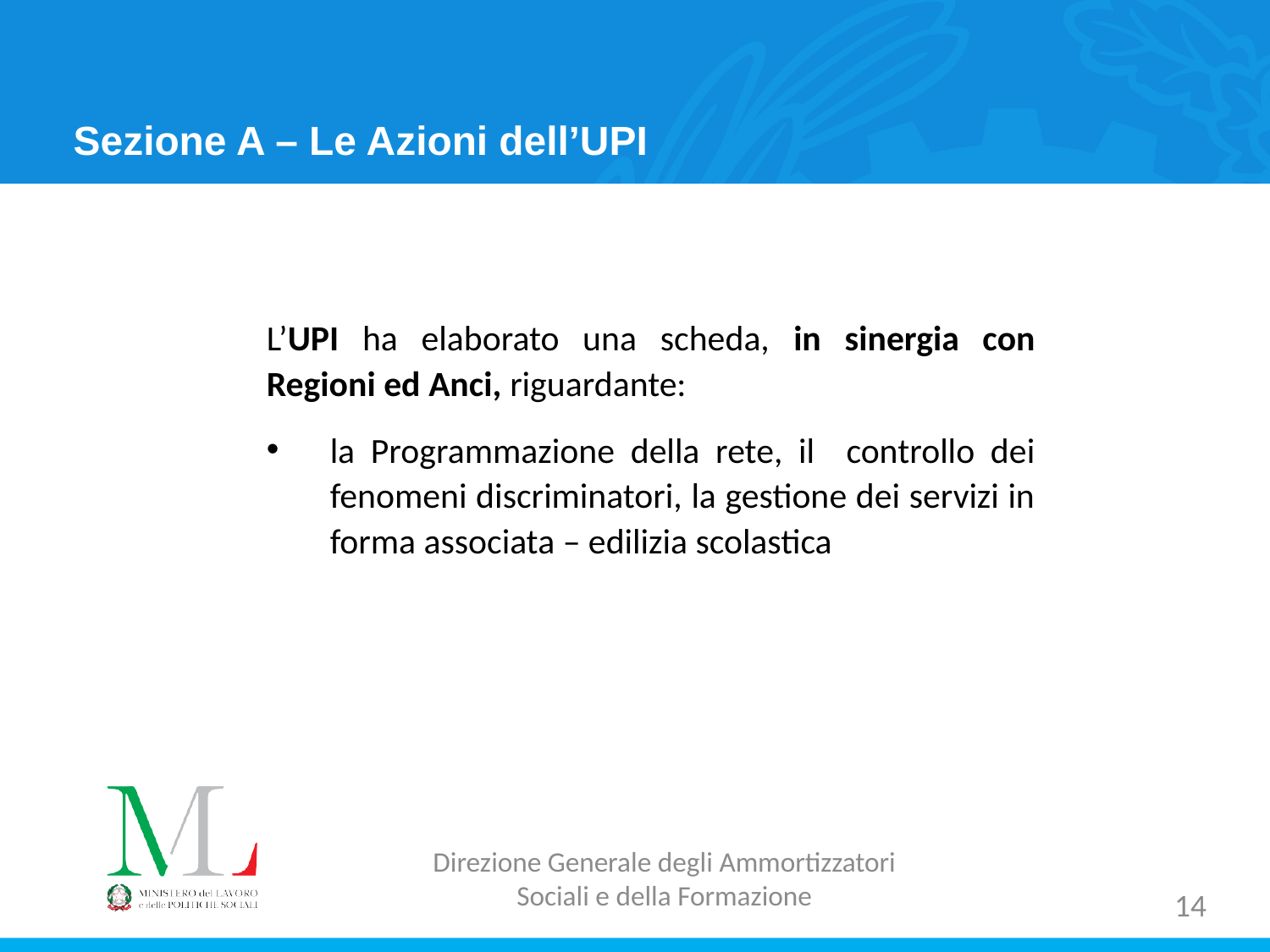

# Sezione A – Le Azioni dell’UPI
L’UPI ha elaborato una scheda, in sinergia con Regioni ed Anci, riguardante:
la Programmazione della rete, il  controllo dei fenomeni discriminatori, la gestione dei servizi in forma associata – edilizia scolastica

Direzione Generale degli Ammortizzatori Sociali e della Formazione
14